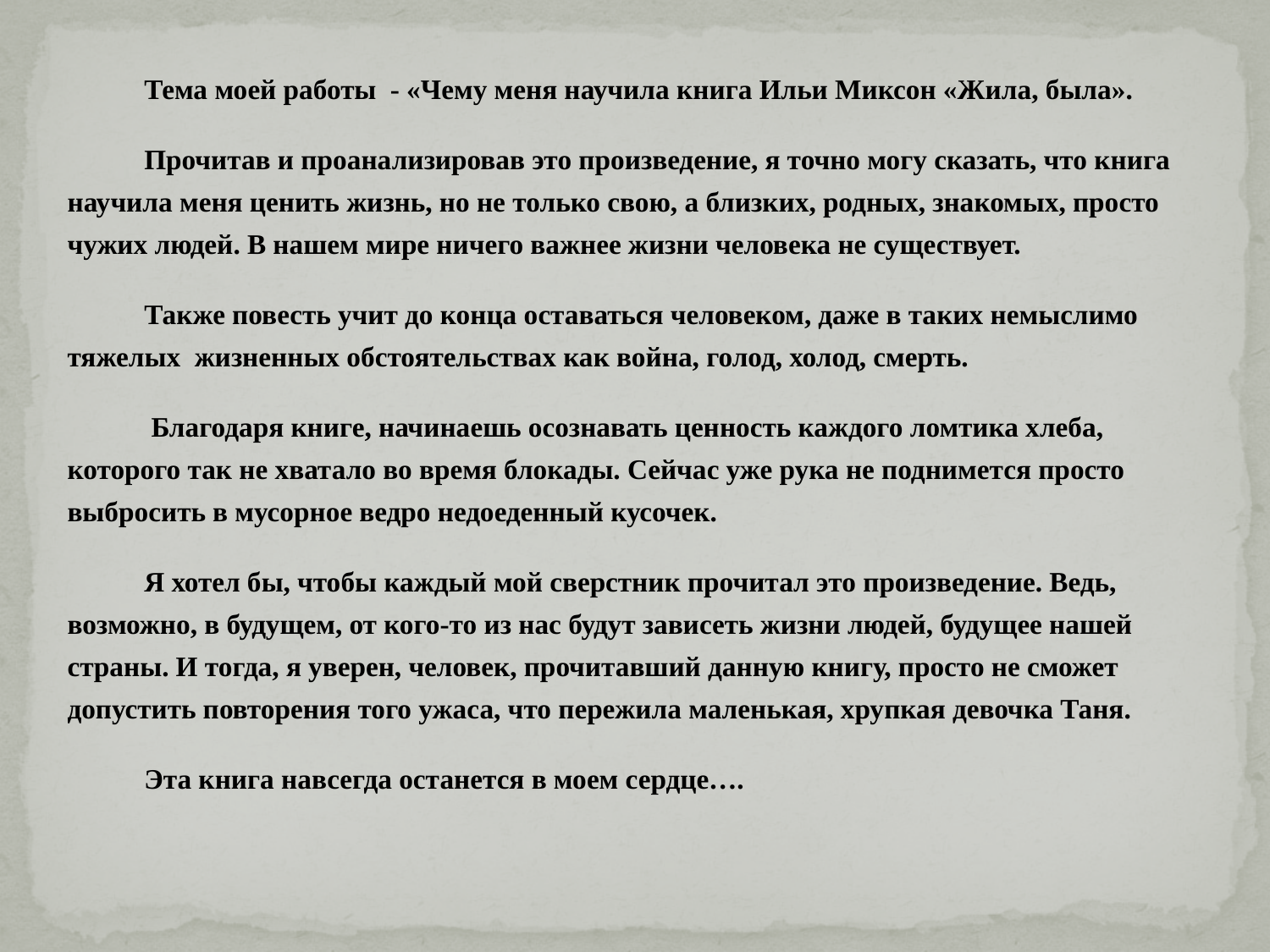

Тема моей работы  - «Чему меня научила книга Ильи Миксон «Жила, была».
           Прочитав и проанализировав это произведение, я точно могу сказать, что книга научила меня ценить жизнь, но не только свою, а близких, родных, знакомых, просто чужих людей. В нашем мире ничего важнее жизни человека не существует.
           Также повесть учит до конца оставаться человеком, даже в таких немыслимо тяжелых  жизненных обстоятельствах как война, голод, холод, смерть.
            Благодаря книге, начинаешь осознавать ценность каждого ломтика хлеба, которого так не хватало во время блокады. Сейчас уже рука не поднимется просто выбросить в мусорное ведро недоеденный кусочек.
           Я хотел бы, чтобы каждый мой сверстник прочитал это произведение. Ведь, возможно, в будущем, от кого-то из нас будут зависеть жизни людей, будущее нашей страны. И тогда, я уверен, человек, прочитавший данную книгу, просто не сможет допустить повторения того ужаса, что пережила маленькая, хрупкая девочка Таня.
           Эта книга навсегда останется в моем сердце….